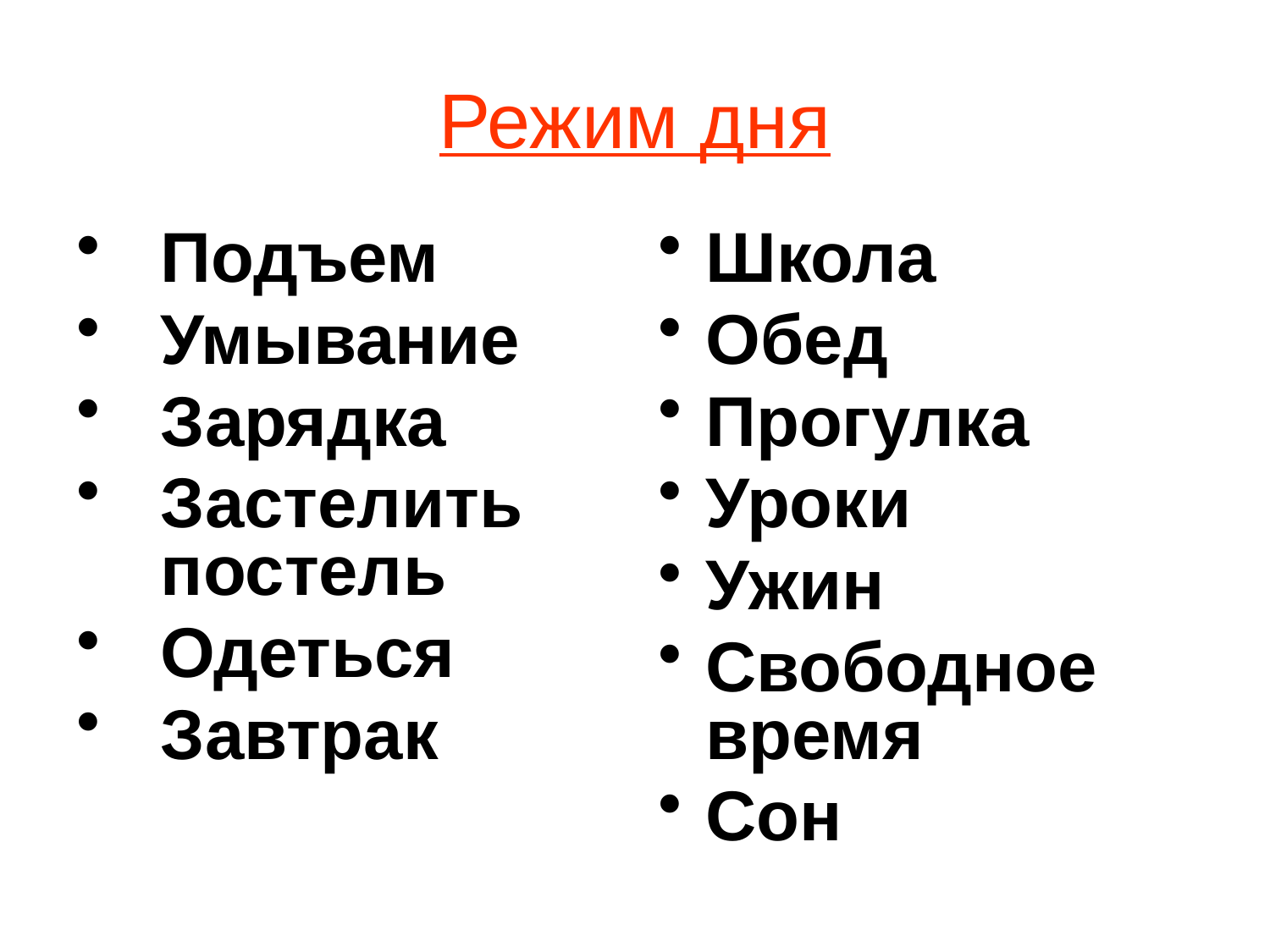

# Режим дня
Подъем
Умывание
Зарядка
Застелить постель
Одеться
Завтрак
Школа
Обед
Прогулка
Уроки
Ужин
Свободное время
Сон